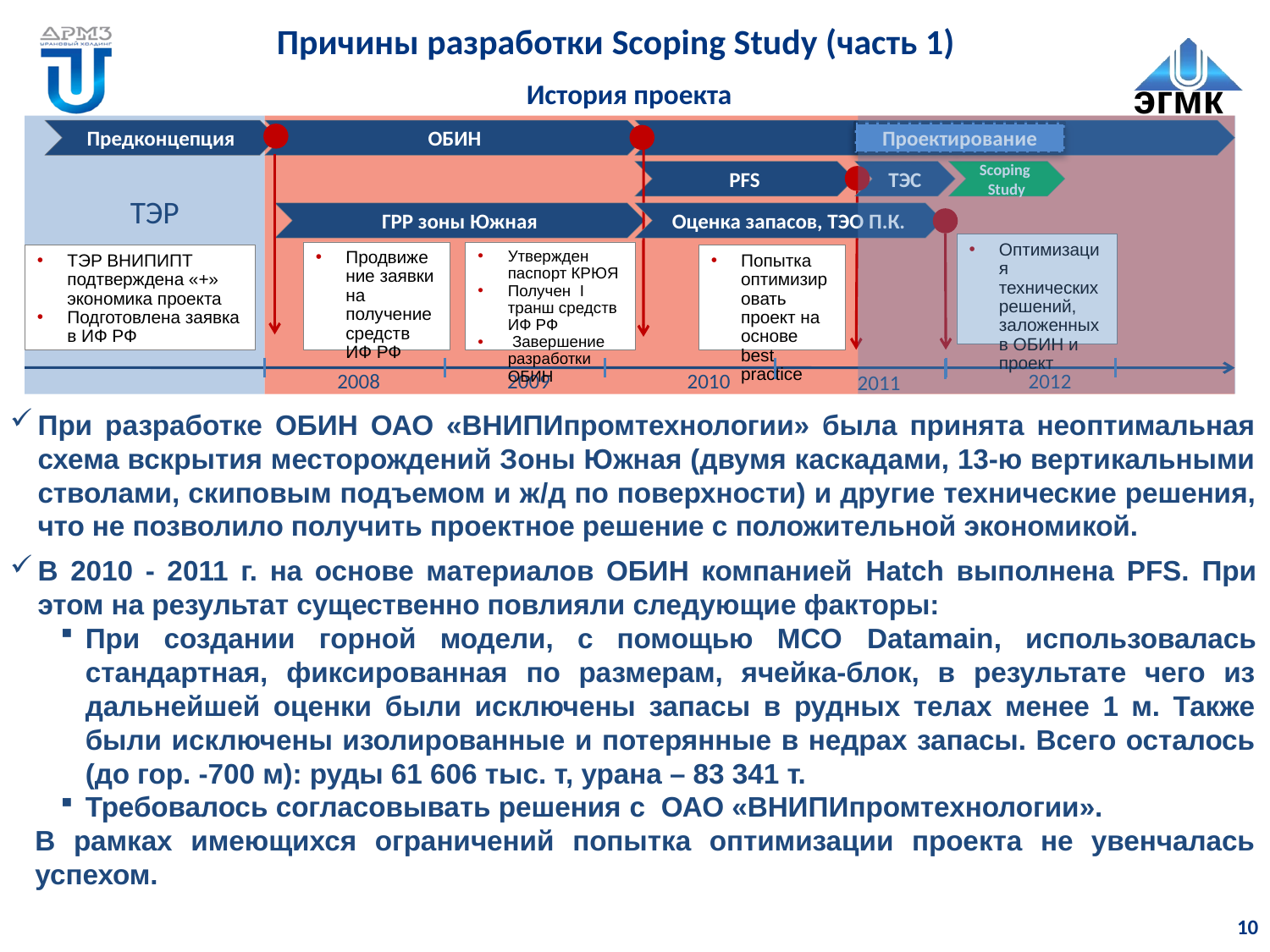

Причины разработки Scoping Study (часть 1)
История проекта

Предконцепция
ОБИН
Проектирование
Проектирование

PFS
ТЭС
Scoping
Study

ТЭР
ГРР зоны Южная
Оценка запасов, ТЭО П.К.

Оптимизация технических решений, заложенных в ОБИН и проект

Продвижение заявки на получение средств ИФ РФ
Утвержден паспорт КРЮЯ
Получен  I транш средств ИФ РФ
 Завершение разработки  ОБИН
ТЭР ВНИПИПТ подтверждена «+» экономика проекта
Подготовлена заявка в ИФ РФ
Попытка оптимизировать проект на основе best practice

2008
2009
2010
2012
2011
При разработке ОБИН ОАО «ВНИПИпромтехнологии» была принята неоптимальная схема вскрытия месторождений Зоны Южная (двумя каскадами, 13-ю вертикальными стволами, скиповым подъемом и ж/д по поверхности) и другие технические решения, что не позволило получить проектное решение с положительной экономикой.
В 2010 - 2011 г. на основе материалов ОБИН компанией Hatch выполнена PFS. При этом на результат существенно повлияли следующие факторы:
При создании горной модели, с помощью МСО Datamain, использовалась стандартная, фиксированная по размерам, ячейка-блок, в результате чего из дальнейшей оценки были исключены запасы в рудных телах менее 1 м. Также были исключены изолированные и потерянные в недрах запасы. Всего осталось (до гор. -700 м): руды 61 606 тыс. т, урана – 83 341 т.
Требовалось согласовывать решения c  ОАО «ВНИПИпромтехнологии».
В рамках имеющихся ограничений попытка оптимизации проекта не увенчалась успехом.
10